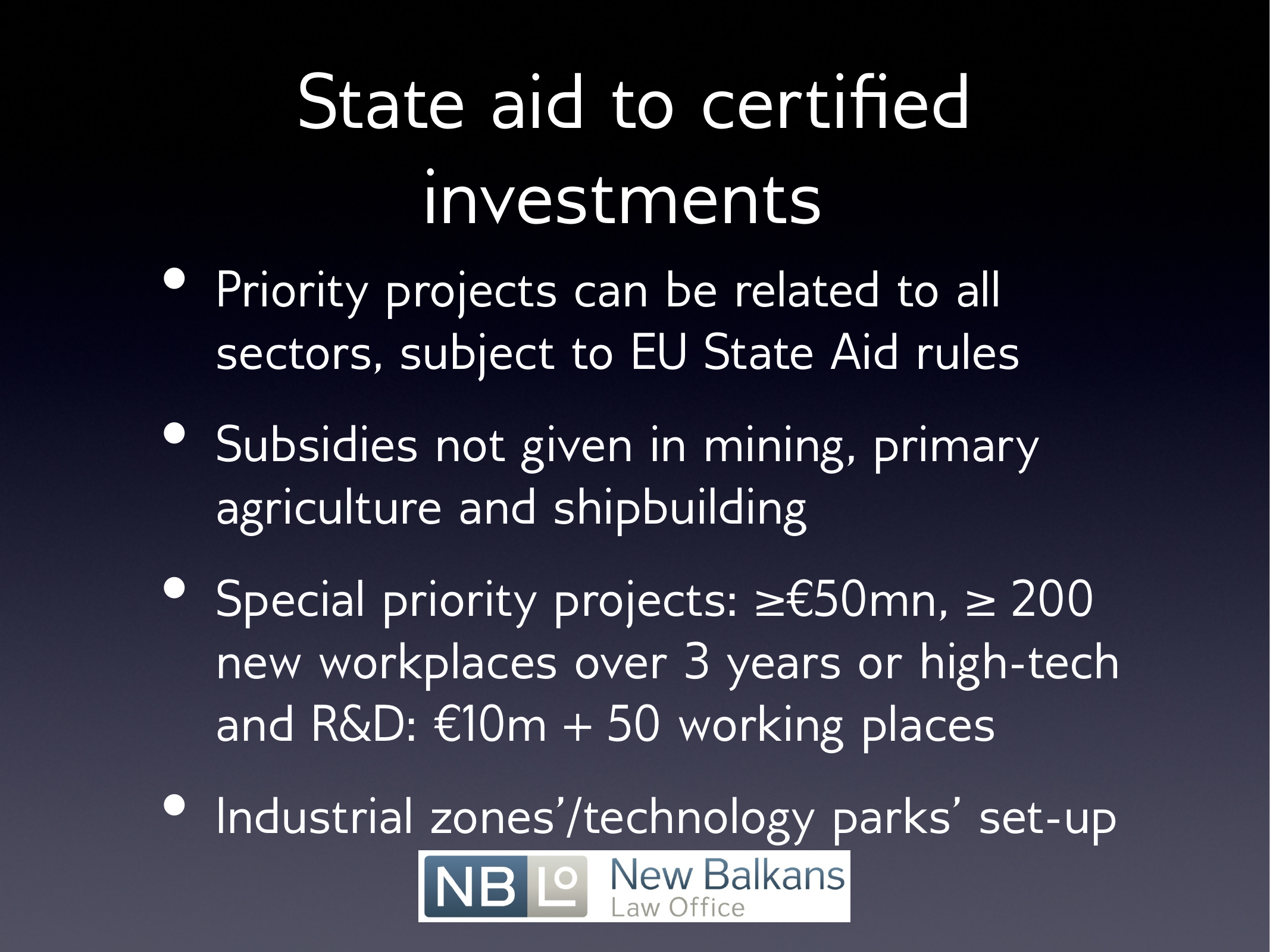

# State aid to certified investments
Priority projects can be related to all sectors, subject to EU State Aid rules
Subsidies not given in mining, primary agriculture and shipbuilding
Special priority projects: ≥€50mn, ≥ 200 new workplaces over 3 years or high-tech and R&D: €10m + 50 working places
Industrial zones’/technology parks’ set-up